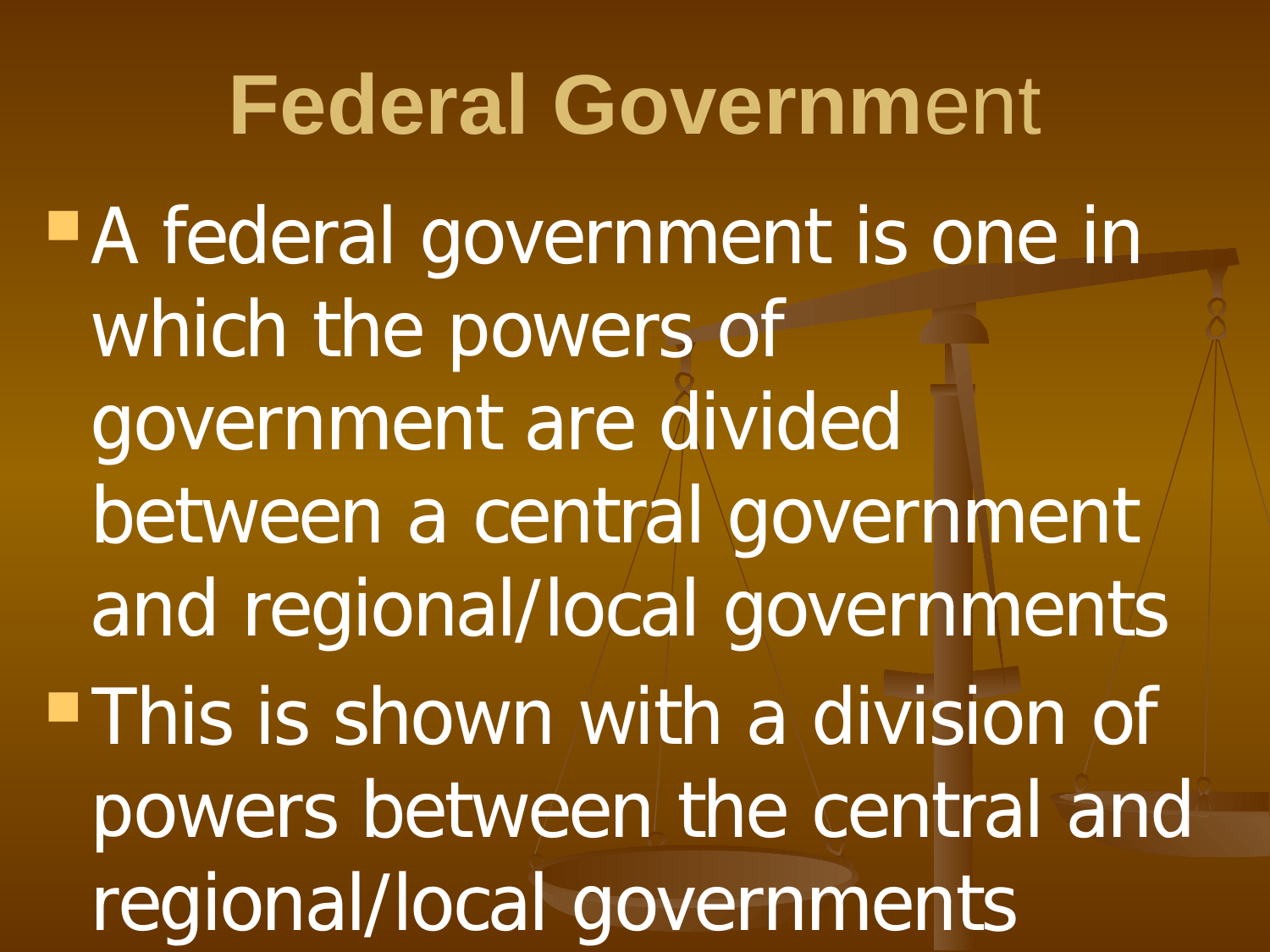

# Federal Government
A federal government is one in which the powers of government are divided between a central government and regional/local governments
This is shown with a division of powers between the central and regional/local governments